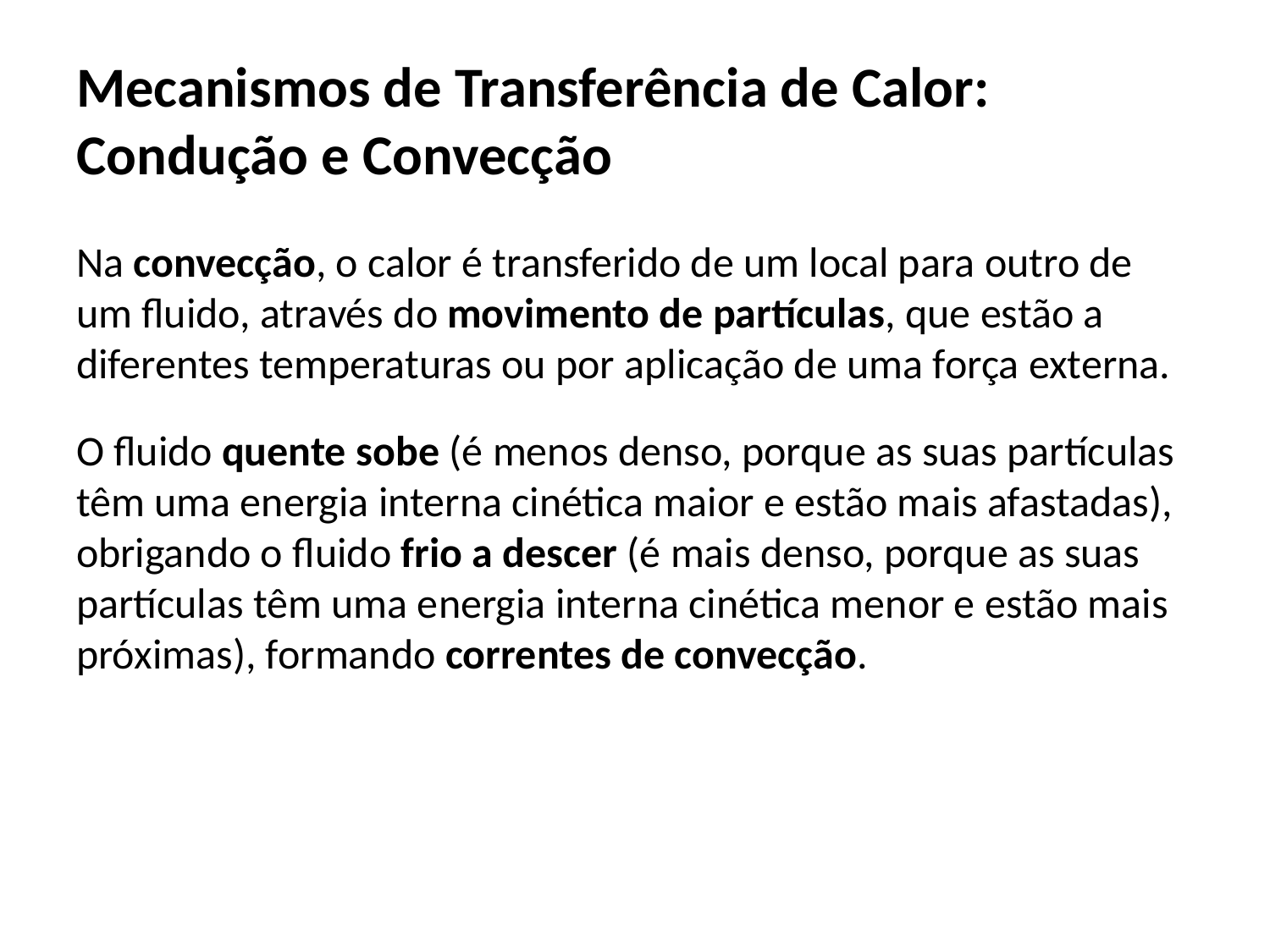

Mecanismos de Transferência de Calor: Condução e Convecção
Na convecção, o calor é transferido de um local para outro de um fluido, através do movimento de partículas, que estão a diferentes temperaturas ou por aplicação de uma força externa.
O fluido quente sobe (é menos denso, porque as suas partículas têm uma energia interna cinética maior e estão mais afastadas), obrigando o fluido frio a descer (é mais denso, porque as suas partículas têm uma energia interna cinética menor e estão mais próximas), formando correntes de convecção.